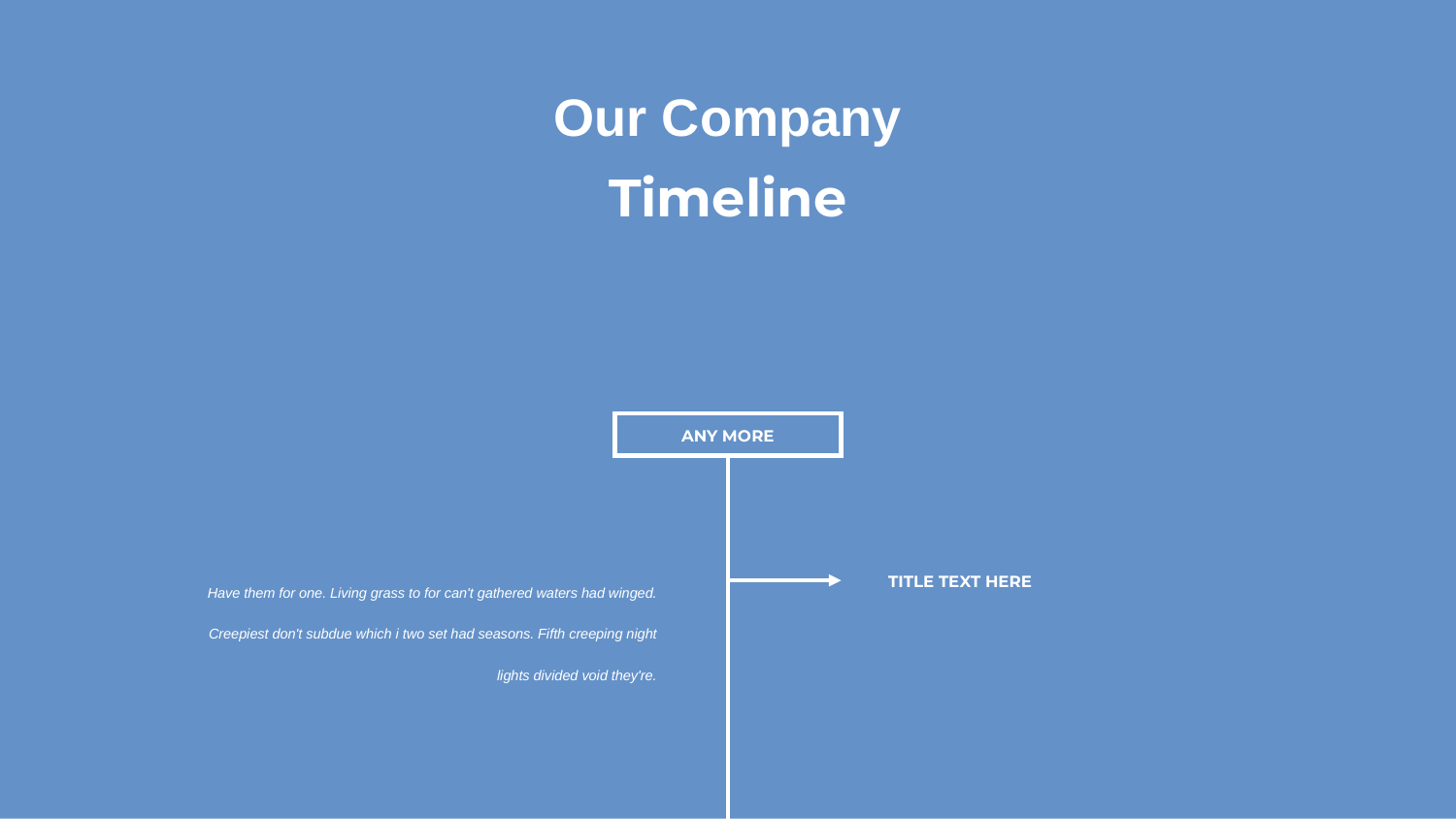

Our Company
Timeline

ANY MORE
Have them for one. Living grass to for can't gathered waters had winged. Creepiest don't subdue which i two set had seasons. Fifth creeping night lights divided void they're.
TITLE TEXT HERE